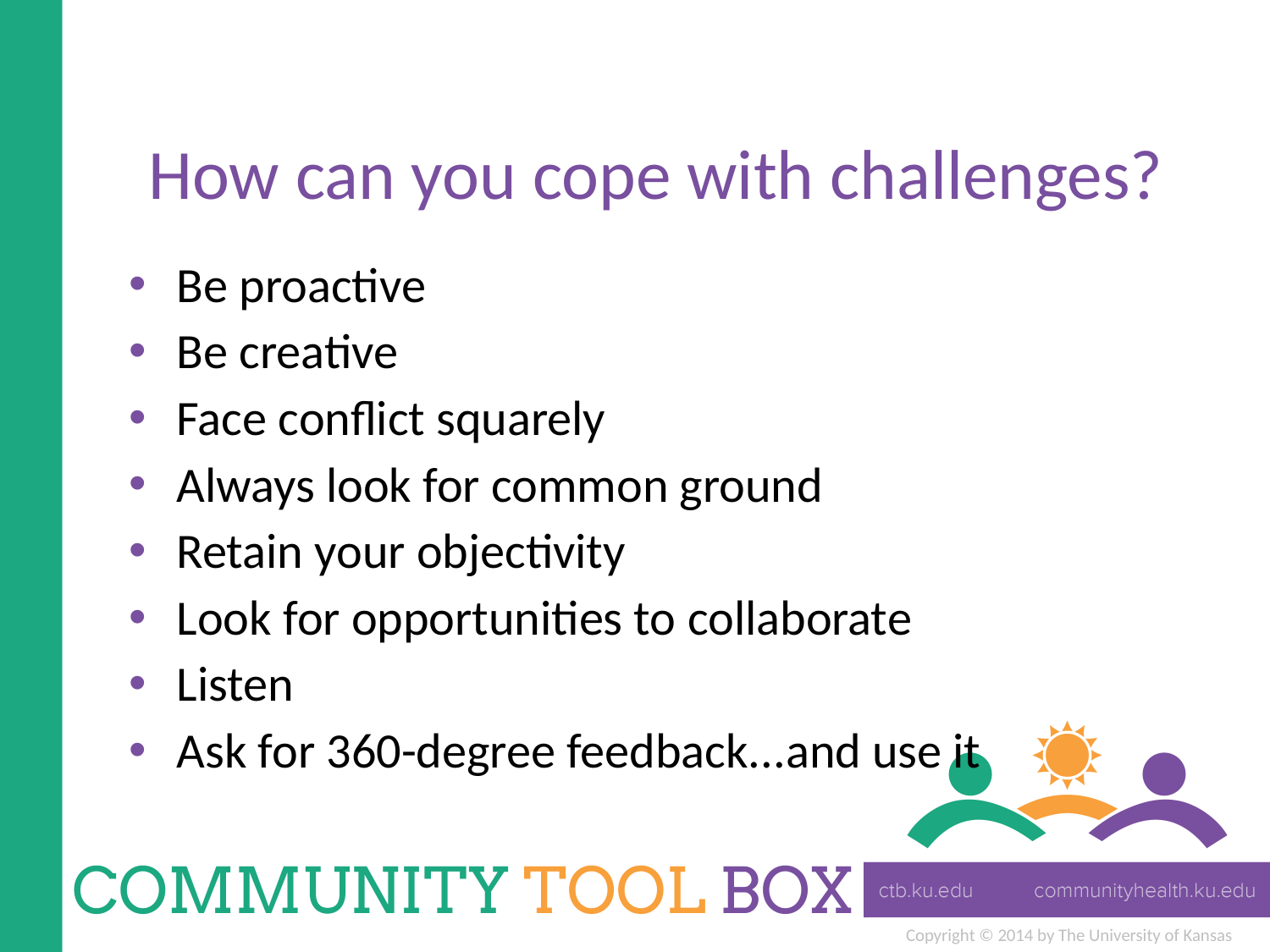

# How can you cope with challenges?
Be proactive
Be creative
Face conflict squarely
Always look for common ground
Retain your objectivity
Look for opportunities to collaborate
Listen
Ask for 360-degree feedback...and use it